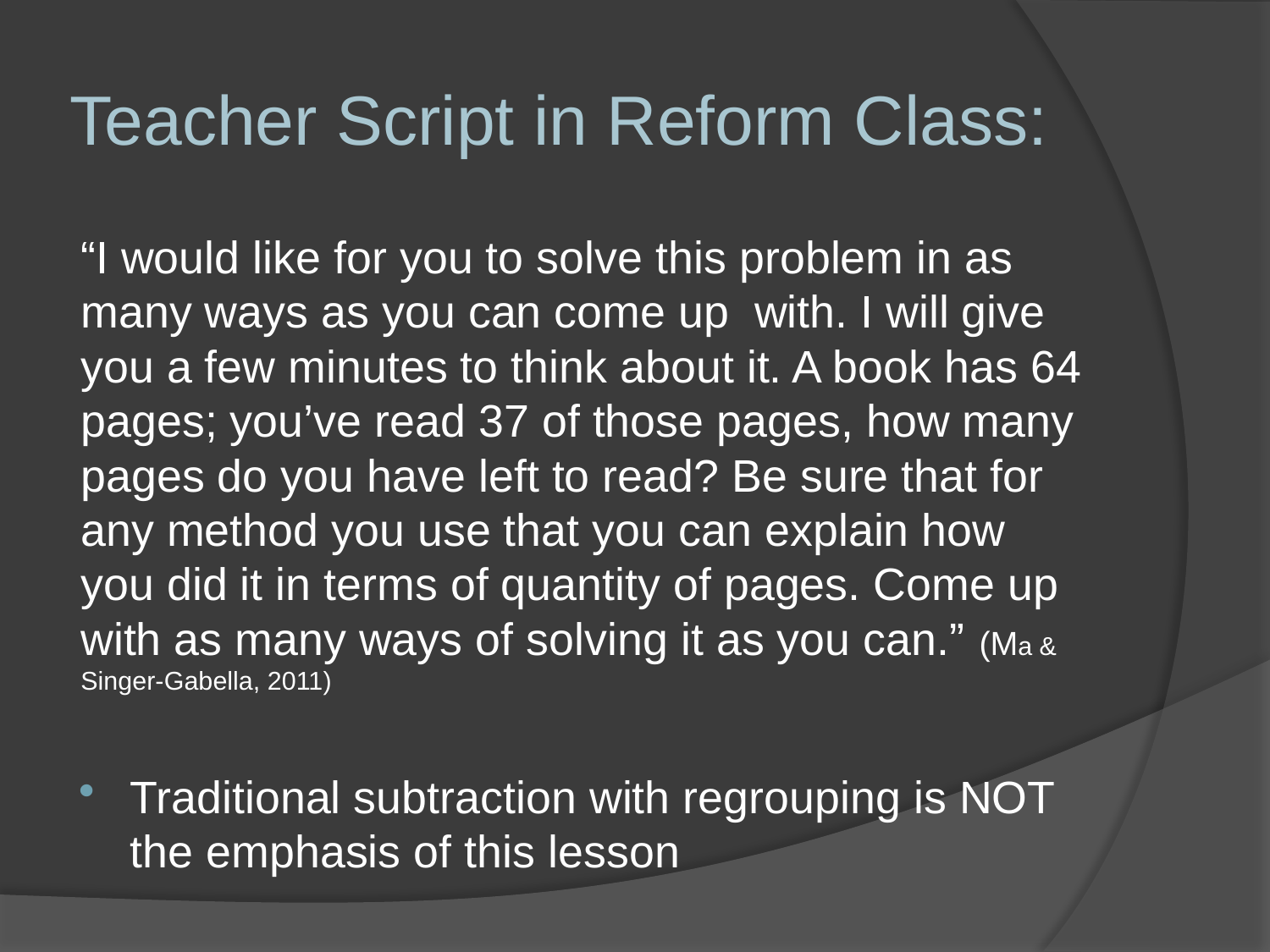

# Teacher Script in Reform Class:
“I would like for you to solve this problem in as many ways as you can come up  with. I will give you a few minutes to think about it. A book has 64 pages; you’ve read 37 of those pages, how many pages do you have left to read? Be sure that for any method you use that you can explain how you did it in terms of quantity of pages. Come up with as many ways of solving it as you can.” (Ma & Singer-Gabella, 2011)

Traditional subtraction with regrouping is NOT the emphasis of this lesson